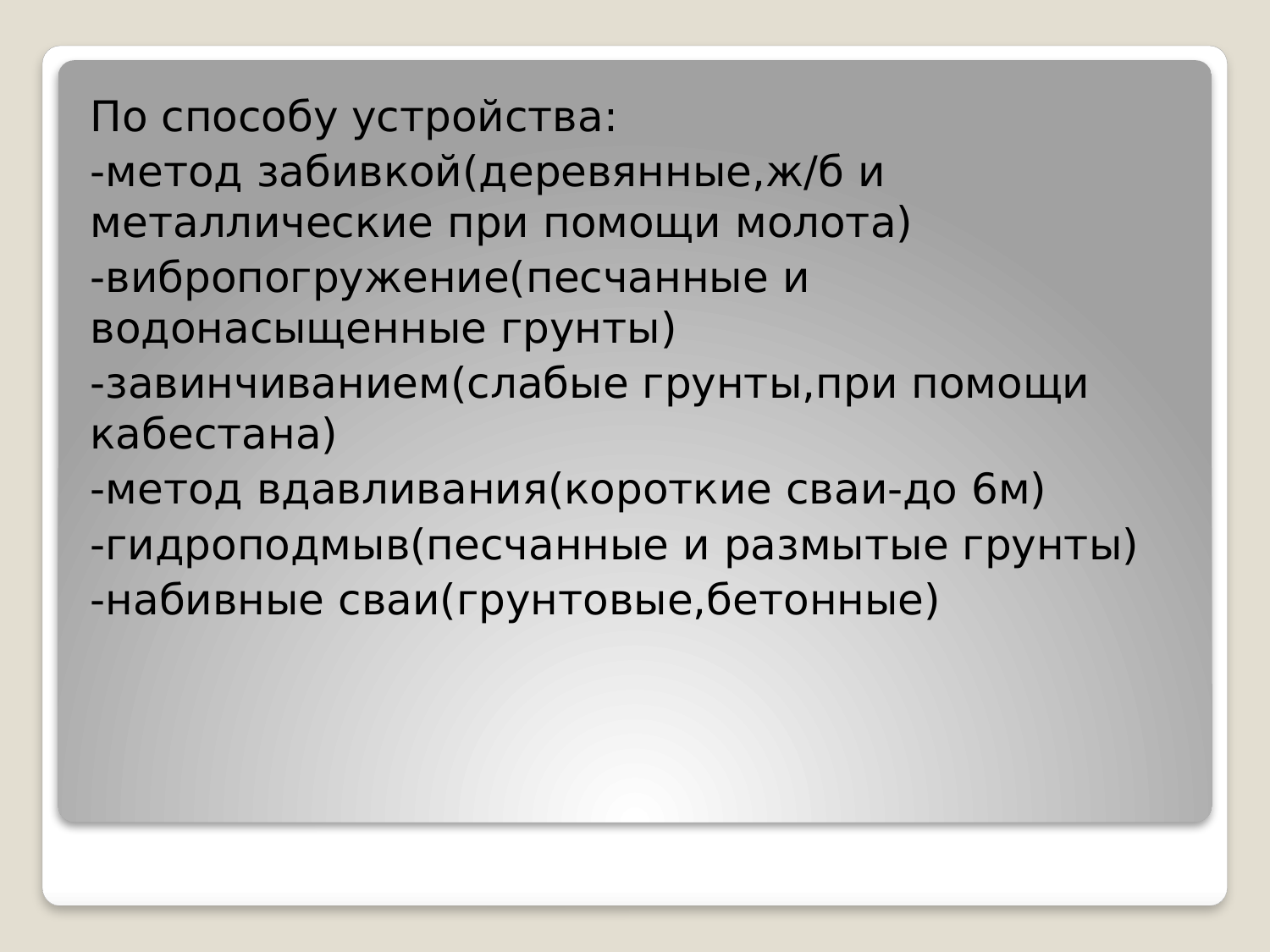

По способу устройства:
-метод забивкой(деревянные,ж/б и металлические при помощи молота)
-вибропогружение(песчанные и водонасыщенные грунты)
-завинчиванием(слабые грунты,при помощи кабестана)
-метод вдавливания(короткие сваи-до 6м)
-гидроподмыв(песчанные и размытые грунты)
-набивные сваи(грунтовые,бетонные)